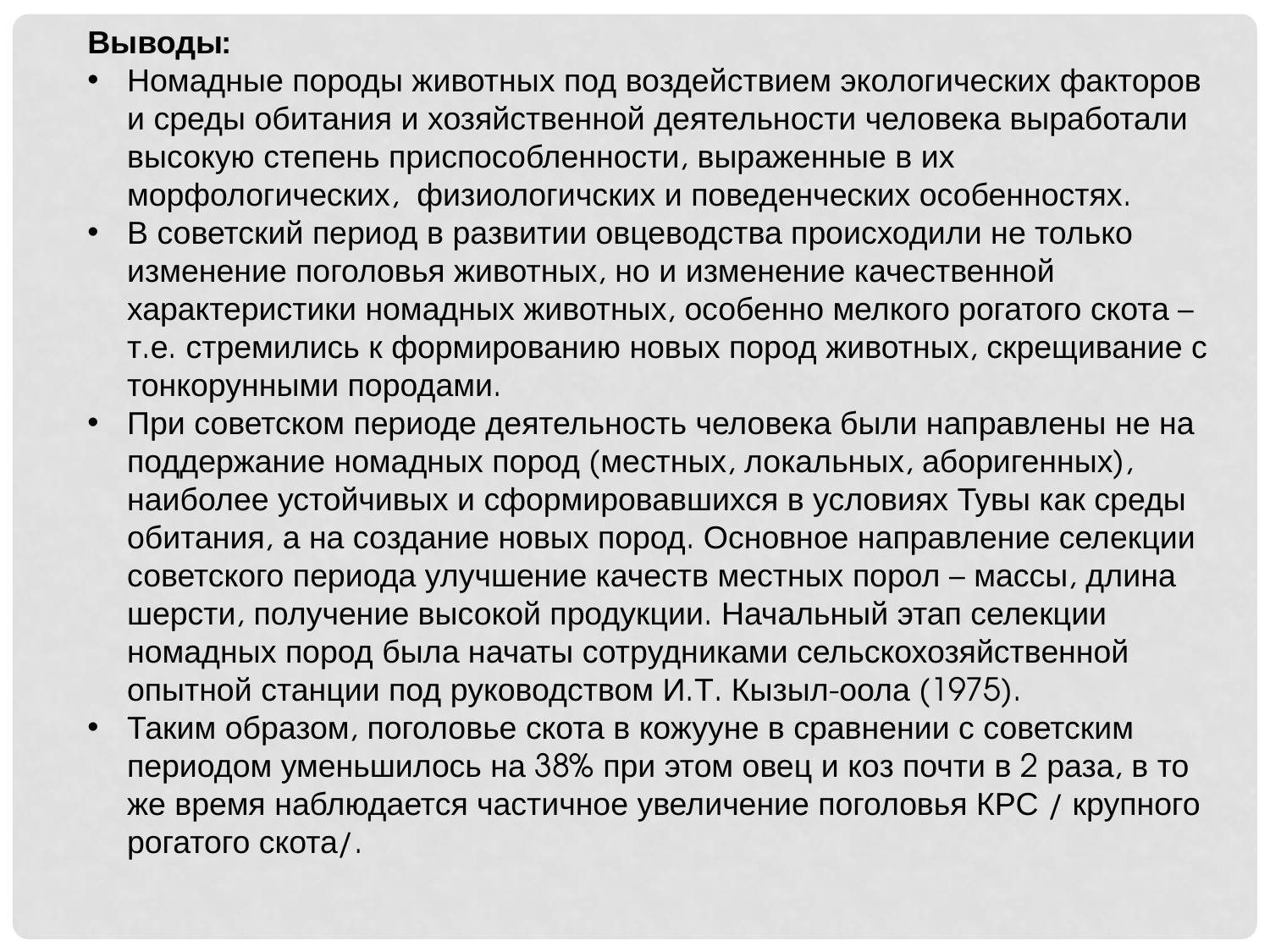

Выводы:
Номадные породы животных под воздействием экологических факторов и среды обитания и хозяйственной деятельности человека выработали высокую степень приспособленности, выраженные в их  морфологических,  физиологичских и поведенческих особенностях.
В советский период в развитии овцеводства происходили не только изменение поголовья животных, но и изменение качественной характеристики номадных животных, особенно мелкого рогатого скота – т.е. стремились к формированию новых пород животных, скрещивание с тонкорунными породами.
При советском периоде деятельность человека были направлены не на поддержание номадных пород (местных, локальных, аборигенных), наиболее устойчивых и сформировавшихся в условиях Тувы как среды обитания, а на создание новых пород. Основное направление селекции советского периода улучшение качеств местных порол – массы, длина шерсти, получение высокой продукции. Начальный этап селекции номадных пород была начаты сотрудниками сельскохозяйственной опытной станции под руководством И.Т. Кызыл-оола (1975).
Таким образом, поголовье скота в кожууне в сравнении с советским периодом уменьшилось на 38% при этом овец и коз почти в 2 раза, в то же время наблюдается частичное увеличение поголовья КРС / крупного рогатого скота/.